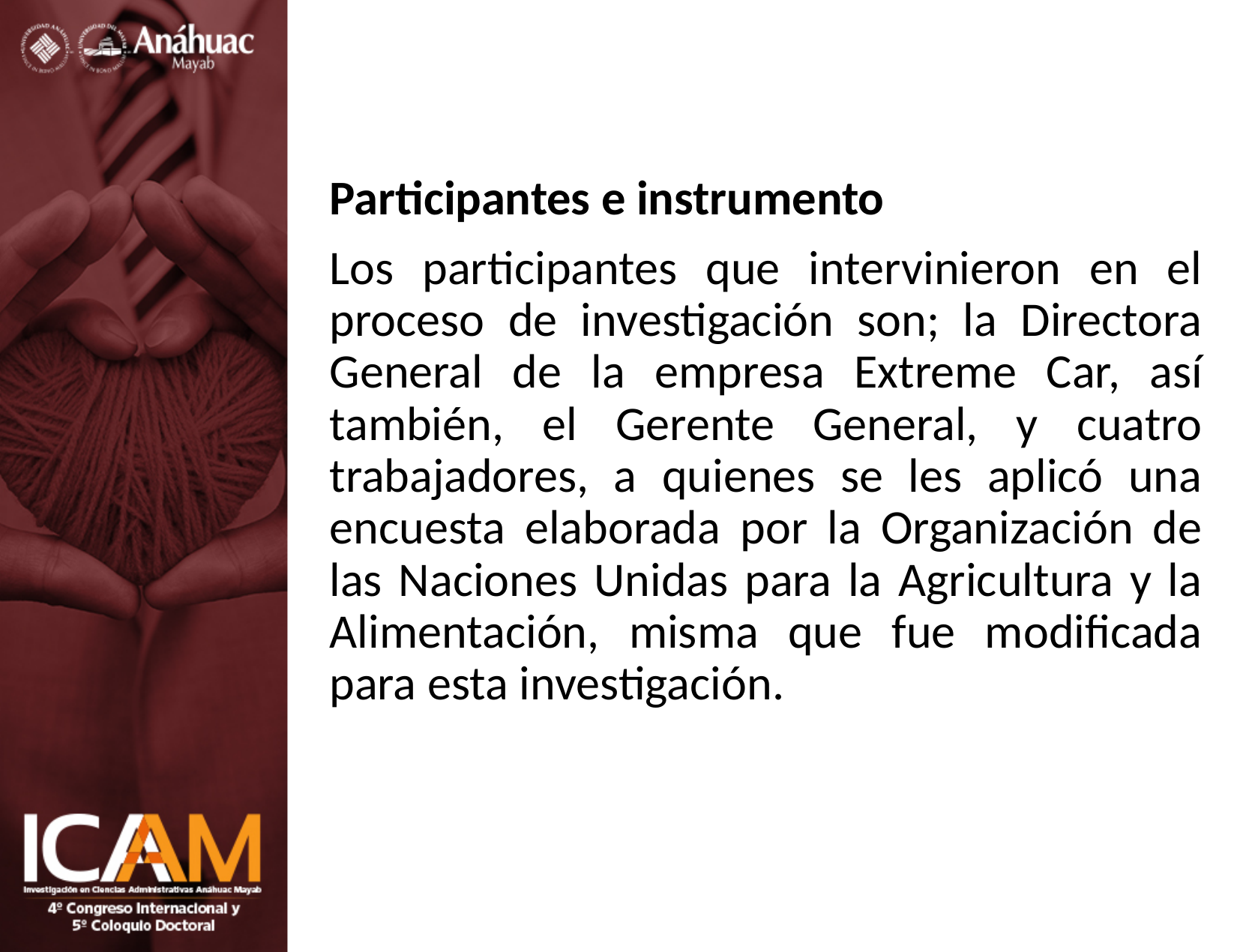

Participantes e instrumento
Los participantes que intervinieron en el proceso de investigación son; la Directora General de la empresa Extreme Car, así también, el Gerente General, y cuatro trabajadores, a quienes se les aplicó una encuesta elaborada por la Organización de las Naciones Unidas para la Agricultura y la Alimentación, misma que fue modificada para esta investigación.